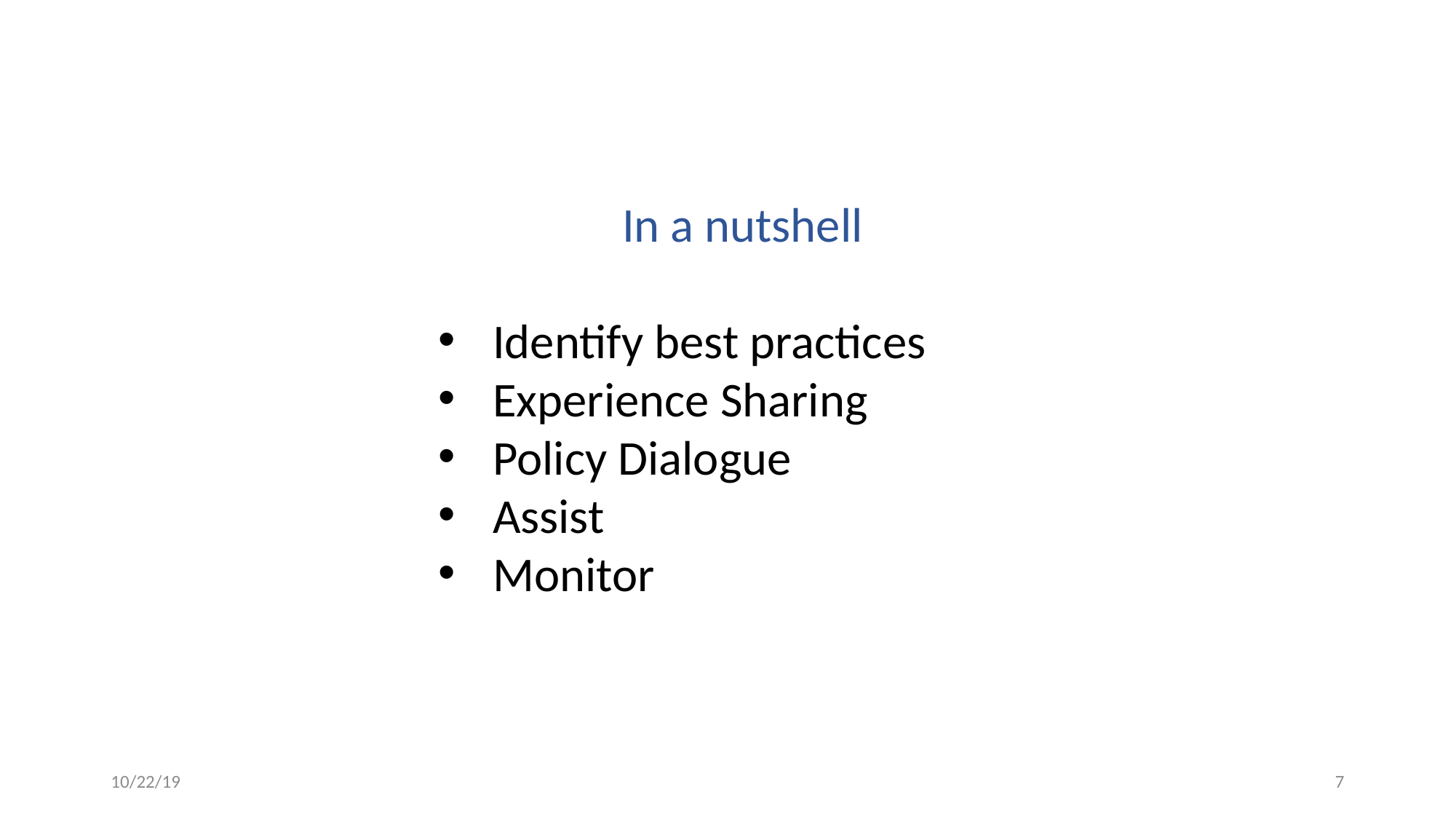

In a nutshell

Identify best practices
Experience Sharing
Policy Dialogue
Assist
Monitor
10/22/19

7